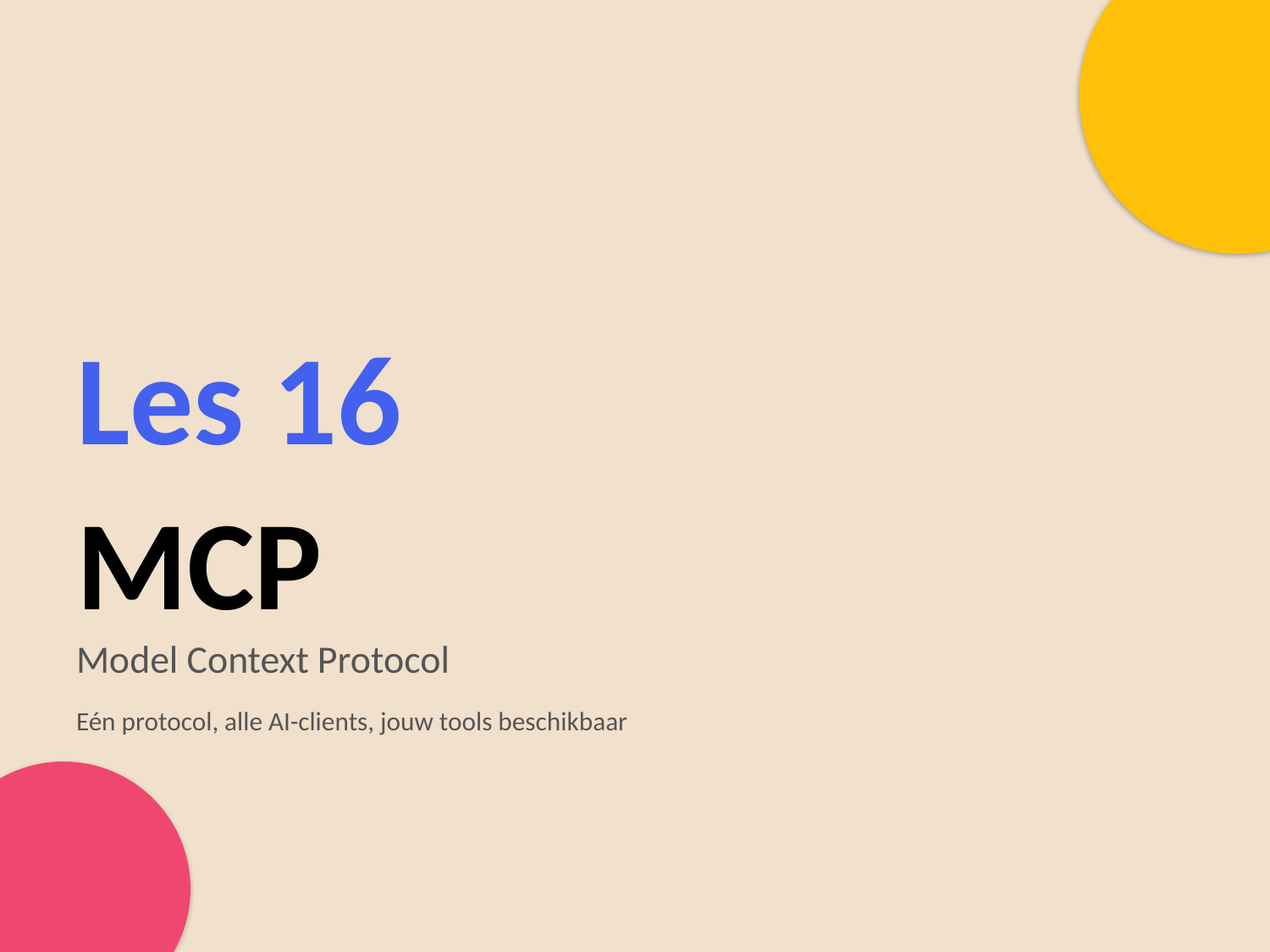

Les 16
MCP
Model Context Protocol
Eén protocol, alle AI-clients, jouw tools beschikbaar